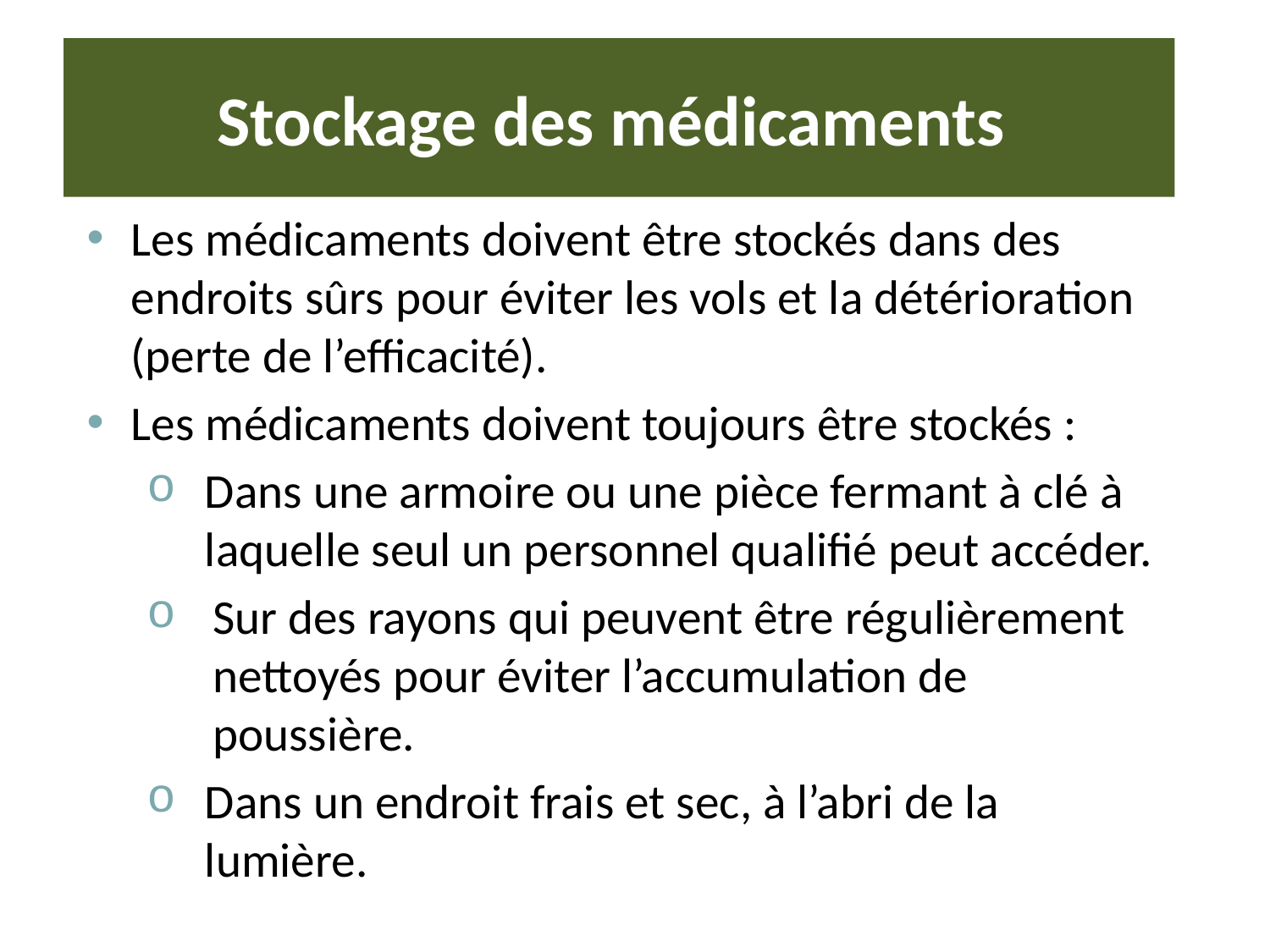

# Stockage des médicaments
Les médicaments doivent être stockés dans des endroits sûrs pour éviter les vols et la détérioration (perte de l’efficacité).
Les médicaments doivent toujours être stockés :
Dans une armoire ou une pièce fermant à clé à laquelle seul un personnel qualifié peut accéder.
Sur des rayons qui peuvent être régulièrement nettoyés pour éviter l’accumulation de poussière.
Dans un endroit frais et sec, à l’abri de la lumière.